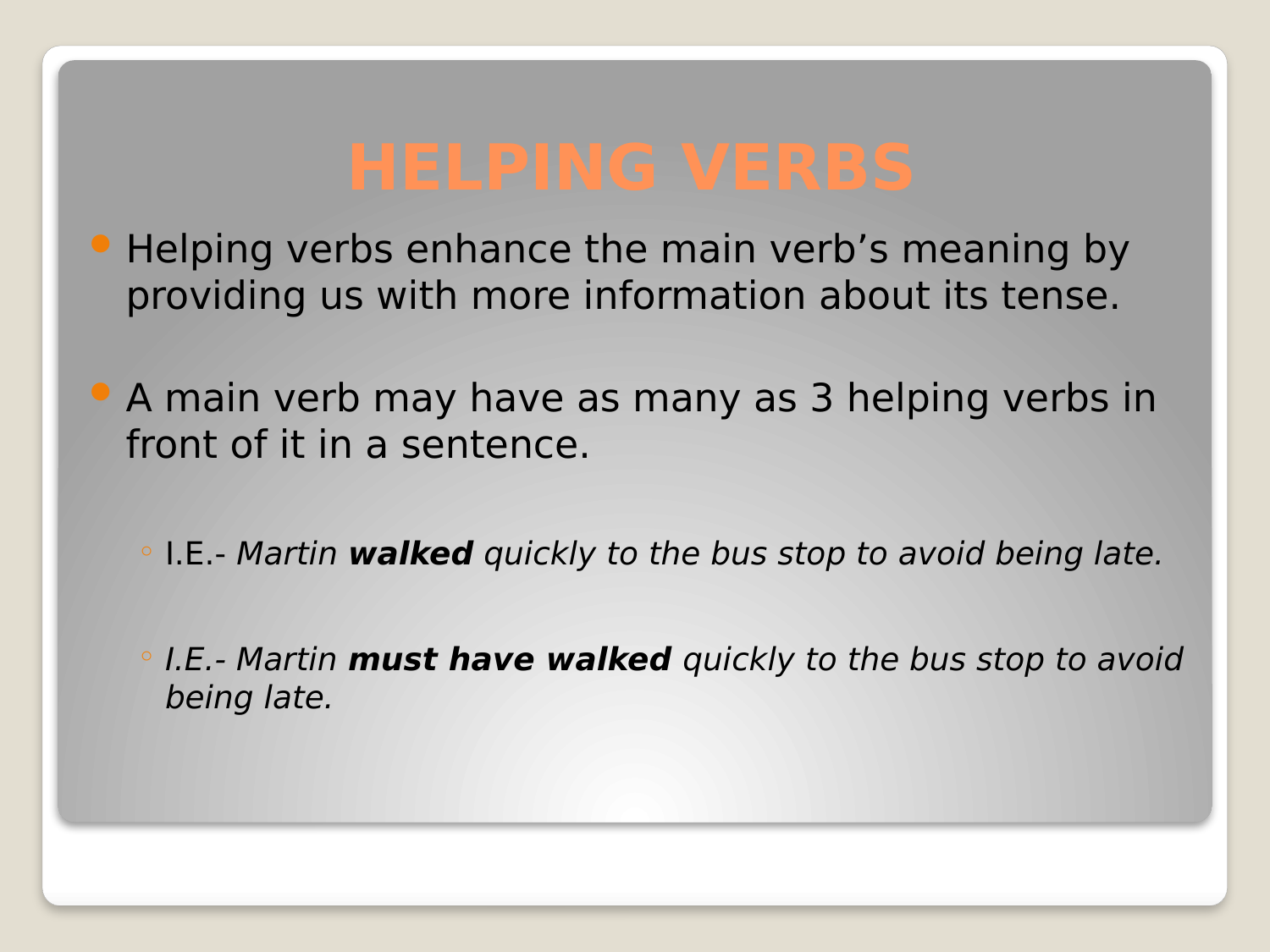

# HELPING VERBS
Helping verbs enhance the main verb’s meaning by providing us with more information about its tense.

A main verb may have as many as 3 helping verbs in front of it in a sentence.

I.E.- Martin walked quickly to the bus stop to avoid being late.

I.E.- Martin must have walked quickly to the bus stop to avoid being late.